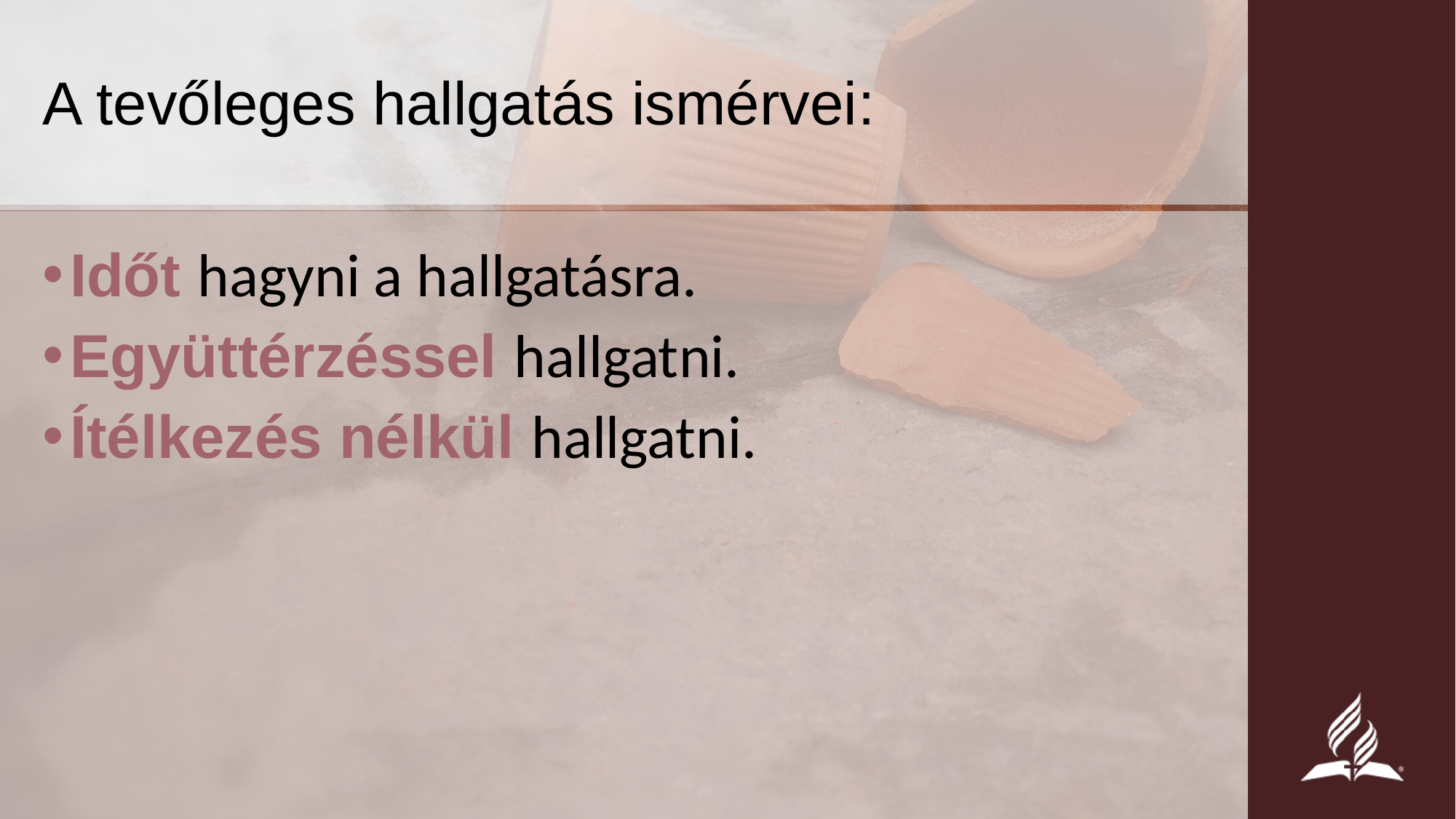

# A tevőleges hallgatás ismérvei:
Időt hagyni a hallgatásra.
Együttérzéssel hallgatni.
Ítélkezés nélkül hallgatni.